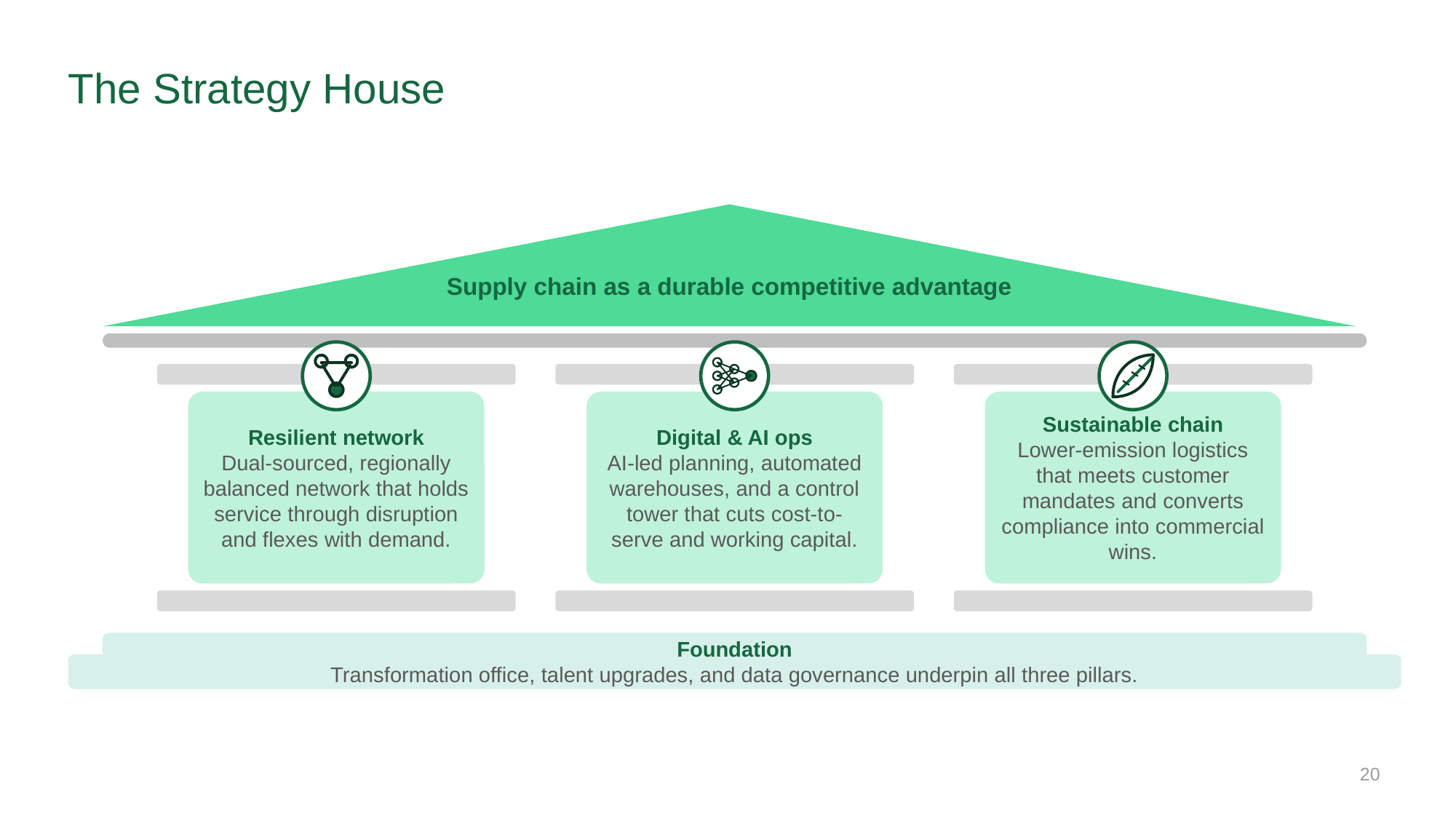

# The Strategy House
Supply chain as a durable competitive advantage

Resilient network
Dual-sourced, regionally balanced network that holds service through disruption and flexes with demand.
Digital & AI ops
AI-led planning, automated warehouses, and a control tower that cuts cost-to-serve and working capital.
Sustainable chain
Lower-emission logistics that meets customer mandates and converts compliance into commercial wins.

Foundation
Transformation office, talent upgrades, and data governance underpin all three pillars.
20